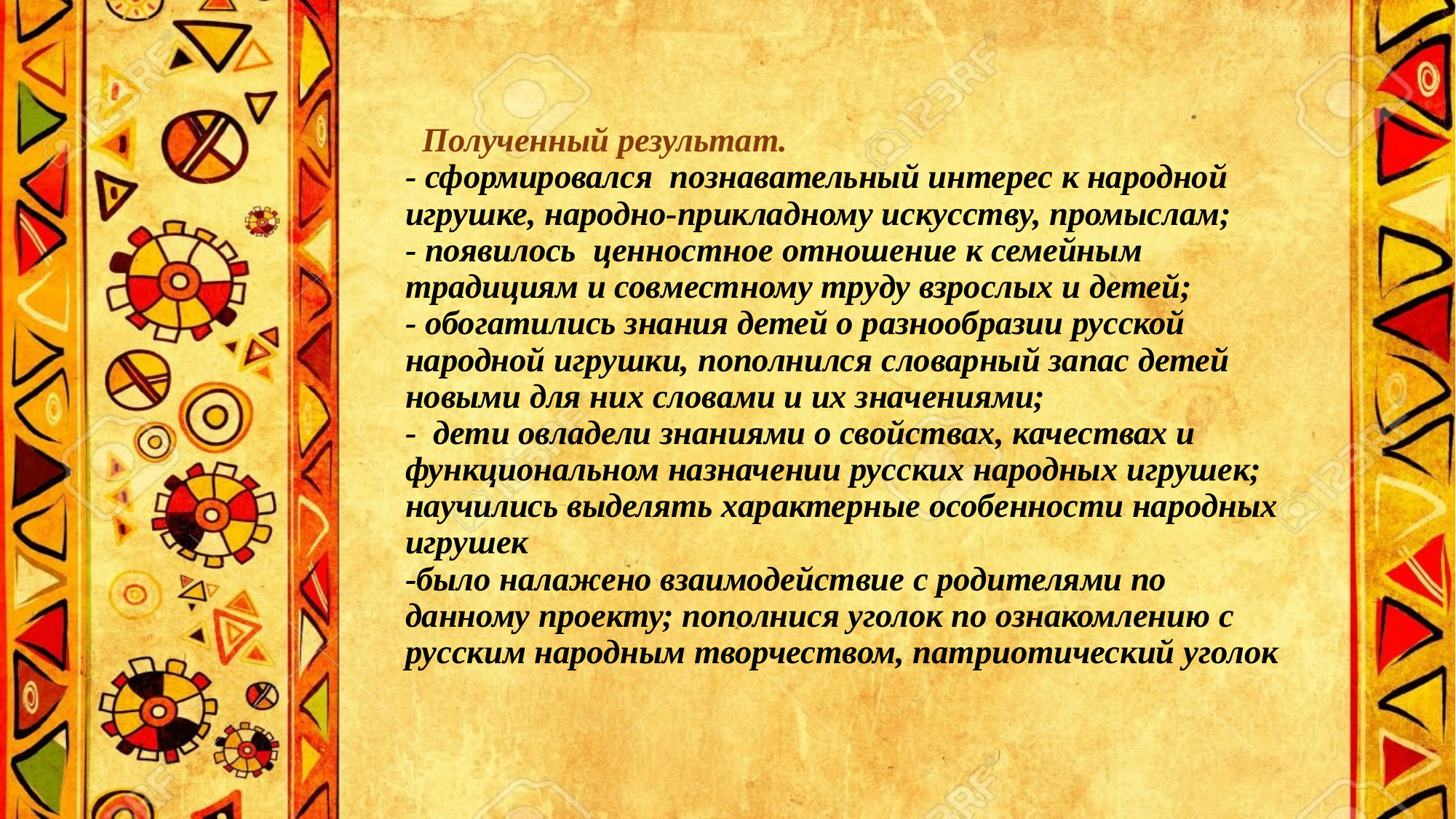

# Полученный результат. - сформировался  познавательный интерес к народной игрушке, народно-прикладному искусству, промыслам; - появилось  ценностное отношение к семейным традициям и совместному труду взрослых и детей; - обогатились знания детей о разнообразии русской народной игрушки, пополнился словарный запас детей новыми для них словами и их значениями; -  дети овладели знаниями о свойствах, качествах и функциональном назначении русских народных игрушек; научились выделять характерные особенности народных игрушек -было налажено взаимодействие с родителями по данному проекту; пополнися уголок по ознакомлению с русским народным творчеством, патриотический уголок